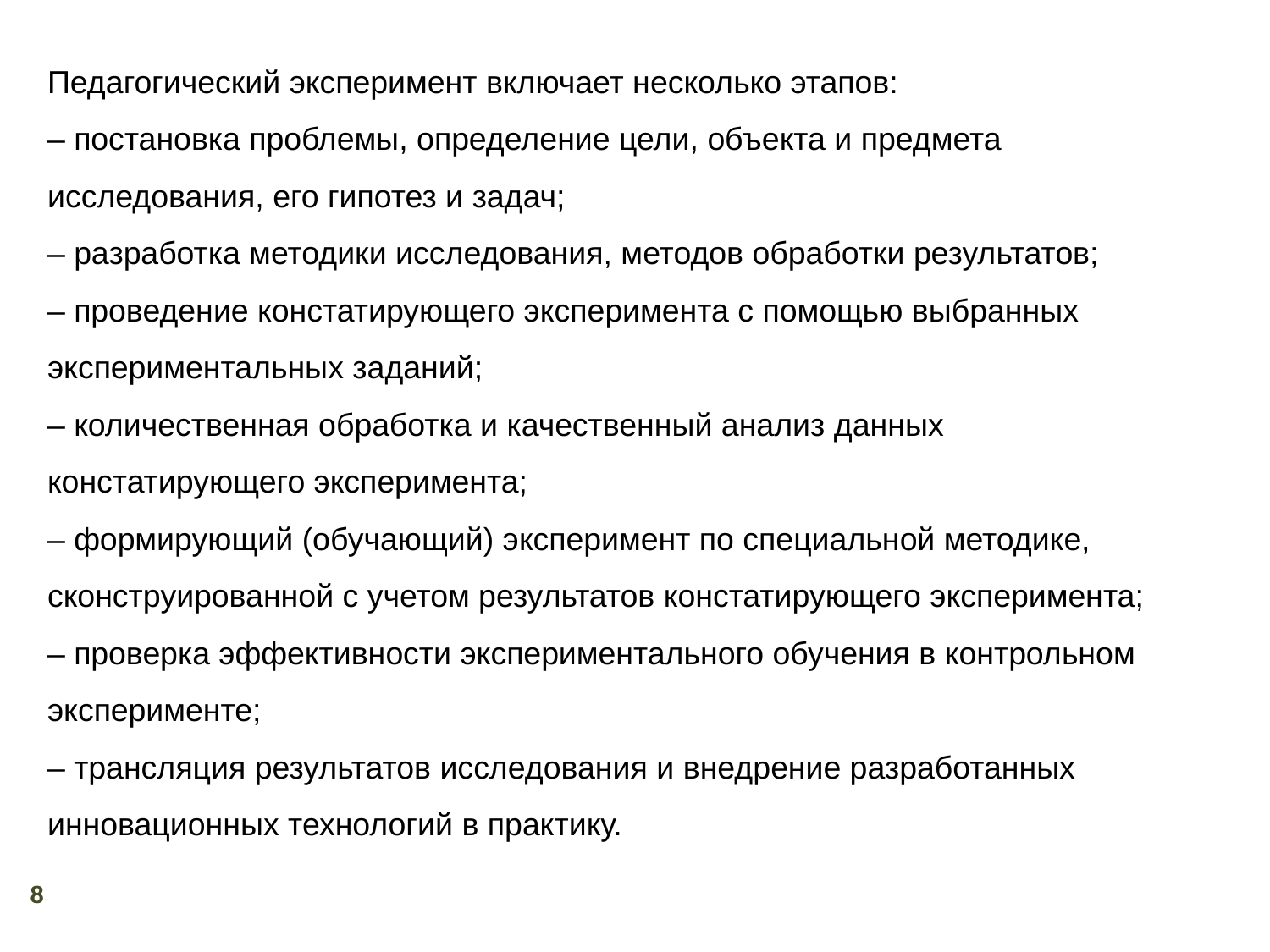

Педагогический эксперимент включает несколько этапов:
– постановка проблемы, определение цели, объекта и предмета исследования, его гипотез и задач;
– разработка методики исследования, методов обработки результатов;
– проведение констатирующего эксперимента с помощью выбранных экспериментальных заданий;
– количественная обработка и качественный анализ данных констатирующего эксперимента;
– формирующий (обучающий) эксперимент по специальной методике, сконструированной с учетом результатов констатирующего эксперимента;
– проверка эффективности экспериментального обучения в контрольном эксперименте;
– трансляция результатов исследования и внедрение разработанных инновационных технологий в практику.
8